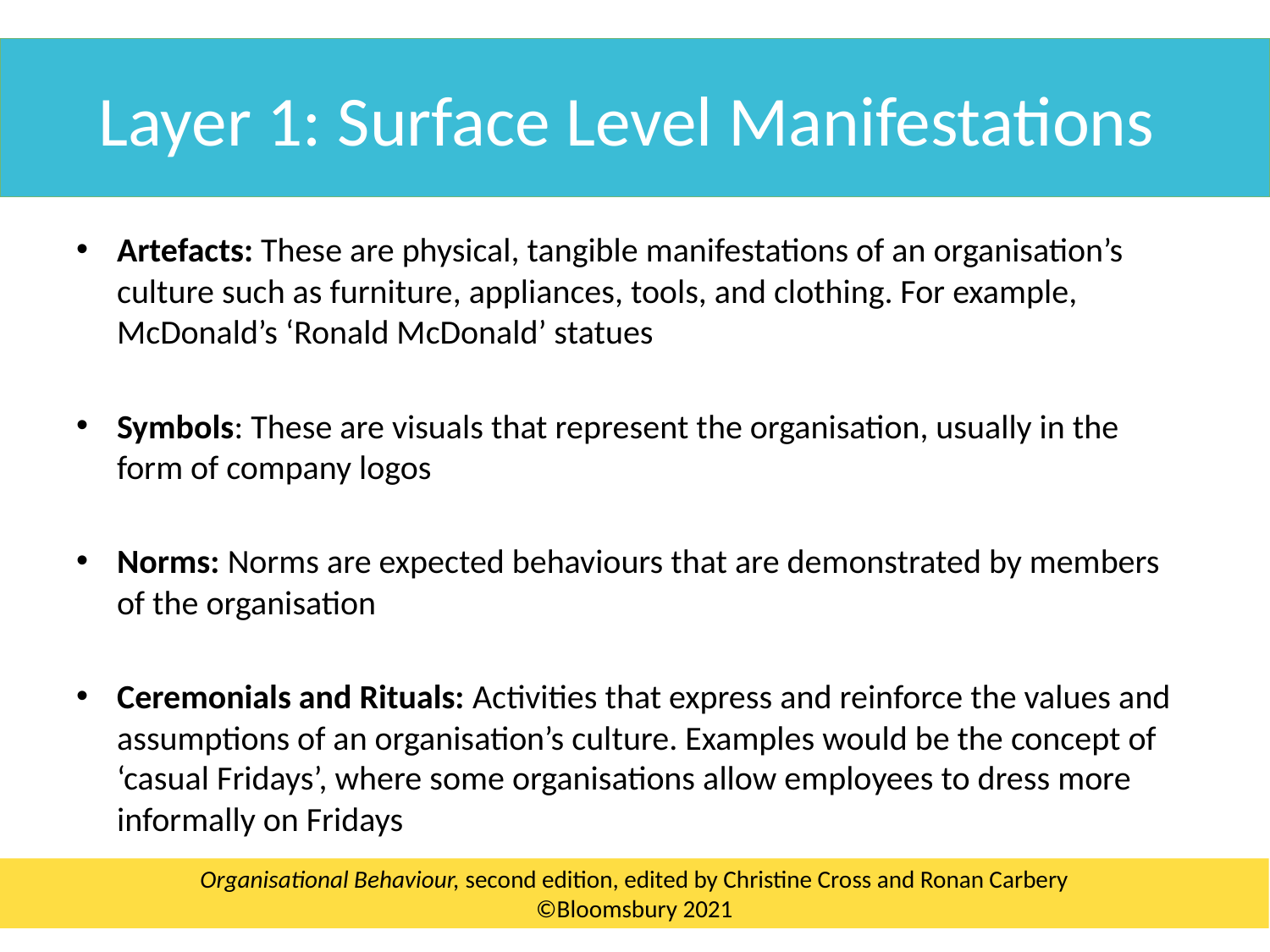

Layer 1: Surface Level Manifestations
Artefacts: These are physical, tangible manifestations of an organisation’s culture such as furniture, appliances, tools, and clothing. For example, McDonald’s ‘Ronald McDonald’ statues

Symbols: These are visuals that represent the organisation, usually in the form of company logos

Norms: Norms are expected behaviours that are demonstrated by members of the organisation

Ceremonials and Rituals: Activities that express and reinforce the values and assumptions of an organisation’s culture. Examples would be the concept of ‘casual Fridays’, where some organisations allow employees to dress more informally on Fridays